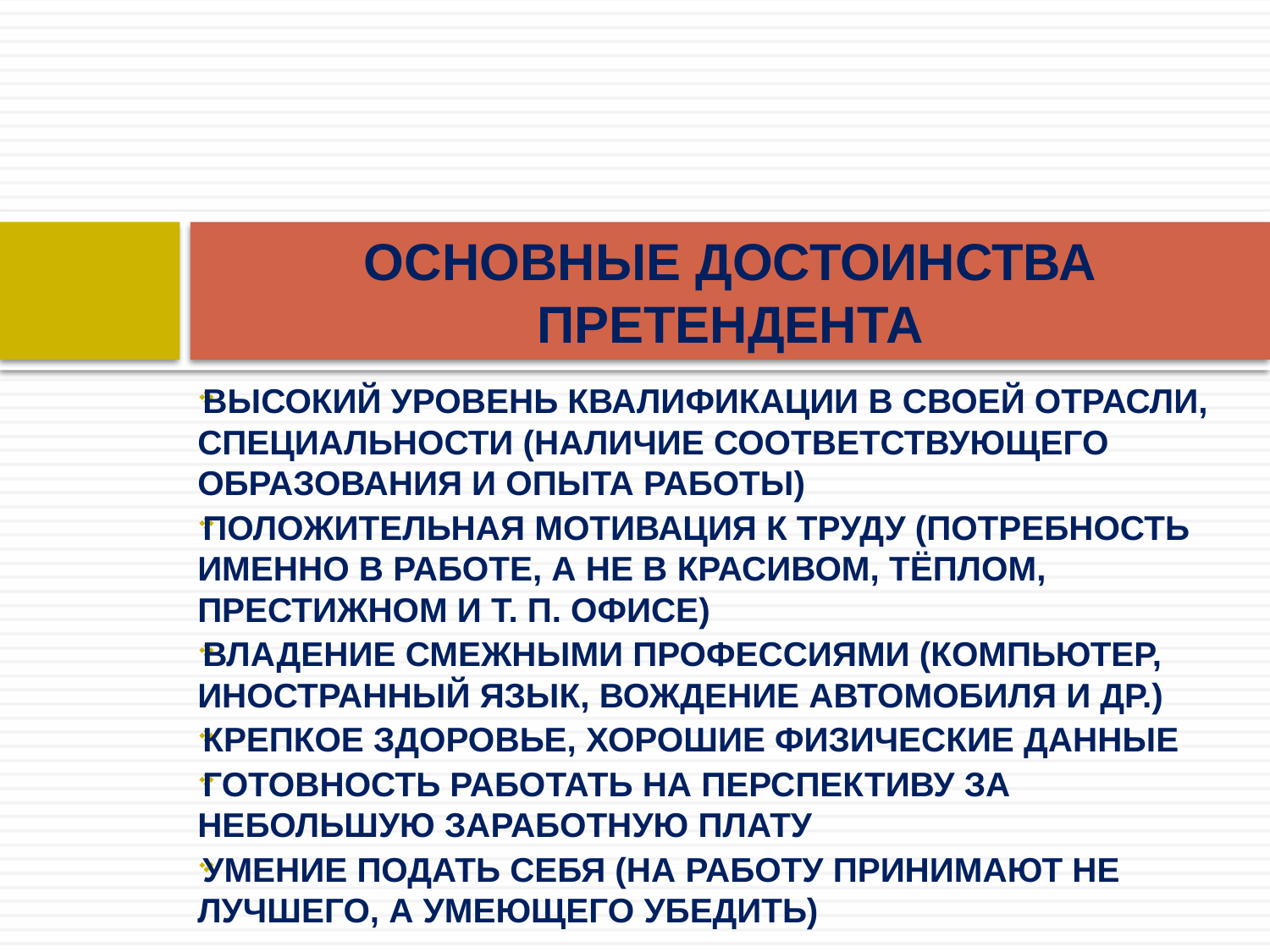

# ОСНОВНЫЕ ДОСТОИНСТВА ПРЕТЕНДЕНТА
ВЫСОКИЙ УРОВЕНЬ КВАЛИФИКАЦИИ В СВОЕЙ ОТРАСЛИ, СПЕЦИАЛЬНОСТИ (НАЛИЧИЕ СООТВЕТСТВУЮЩЕГО ОБРАЗОВАНИЯ И ОПЫТА РАБОТЫ)
ПОЛОЖИТЕЛЬНАЯ МОТИВАЦИЯ К ТРУДУ (ПОТРЕБНОСТЬ ИМЕННО В РАБОТЕ, А НЕ В КРАСИВОМ, ТЁПЛОМ, ПРЕСТИЖНОМ И Т. П. ОФИСЕ)
ВЛАДЕНИЕ СМЕЖНЫМИ ПРОФЕССИЯМИ (КОМПЬЮТЕР, ИНОСТРАННЫЙ ЯЗЫК, ВОЖДЕНИЕ АВТОМОБИЛЯ И ДР.)
КРЕПКОЕ ЗДОРОВЬЕ, ХОРОШИЕ ФИЗИЧЕСКИЕ ДАННЫЕ
ГОТОВНОСТЬ РАБОТАТЬ НА ПЕРСПЕКТИВУ ЗА НЕБОЛЬШУЮ ЗАРАБОТНУЮ ПЛАТУ
УМЕНИЕ ПОДАТЬ СЕБЯ (НА РАБОТУ ПРИНИМАЮТ НЕ ЛУЧШЕГО, А УМЕЮЩЕГО УБЕДИТЬ)